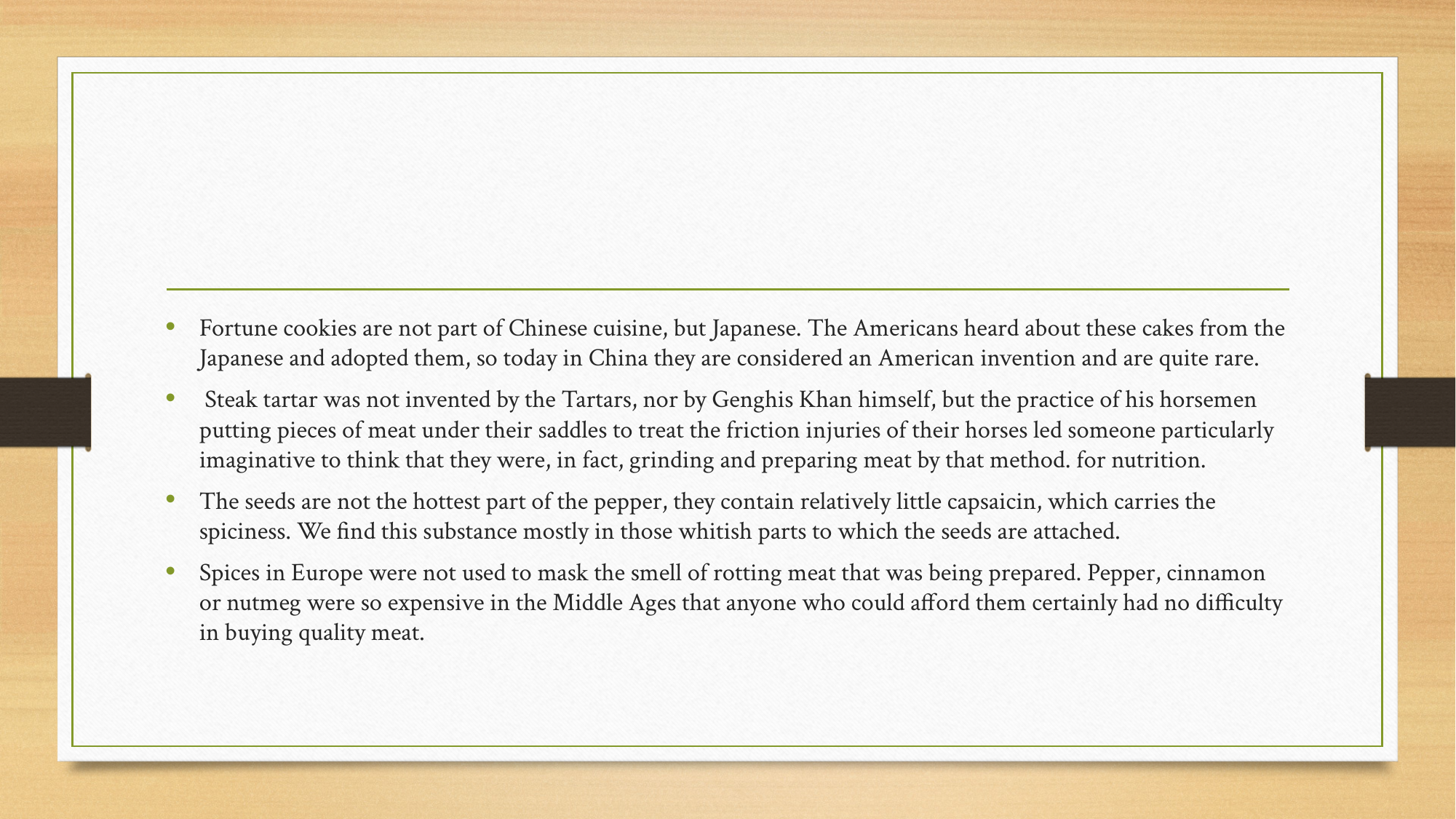

Fortune cookies are not part of Chinese cuisine, but Japanese. The Americans heard about these cakes from the Japanese and adopted them, so today in China they are considered an American invention and are quite rare.
 Steak tartar was not invented by the Tartars, nor by Genghis Khan himself, but the practice of his horsemen putting pieces of meat under their saddles to treat the friction injuries of their horses led someone particularly imaginative to think that they were, in fact, grinding and preparing meat by that method. for nutrition.
The seeds are not the hottest part of the pepper, they contain relatively little capsaicin, which carries the spiciness. We find this substance mostly in those whitish parts to which the seeds are attached.
Spices in Europe were not used to mask the smell of rotting meat that was being prepared. Pepper, cinnamon or nutmeg were so expensive in the Middle Ages that anyone who could afford them certainly had no difficulty in buying quality meat.